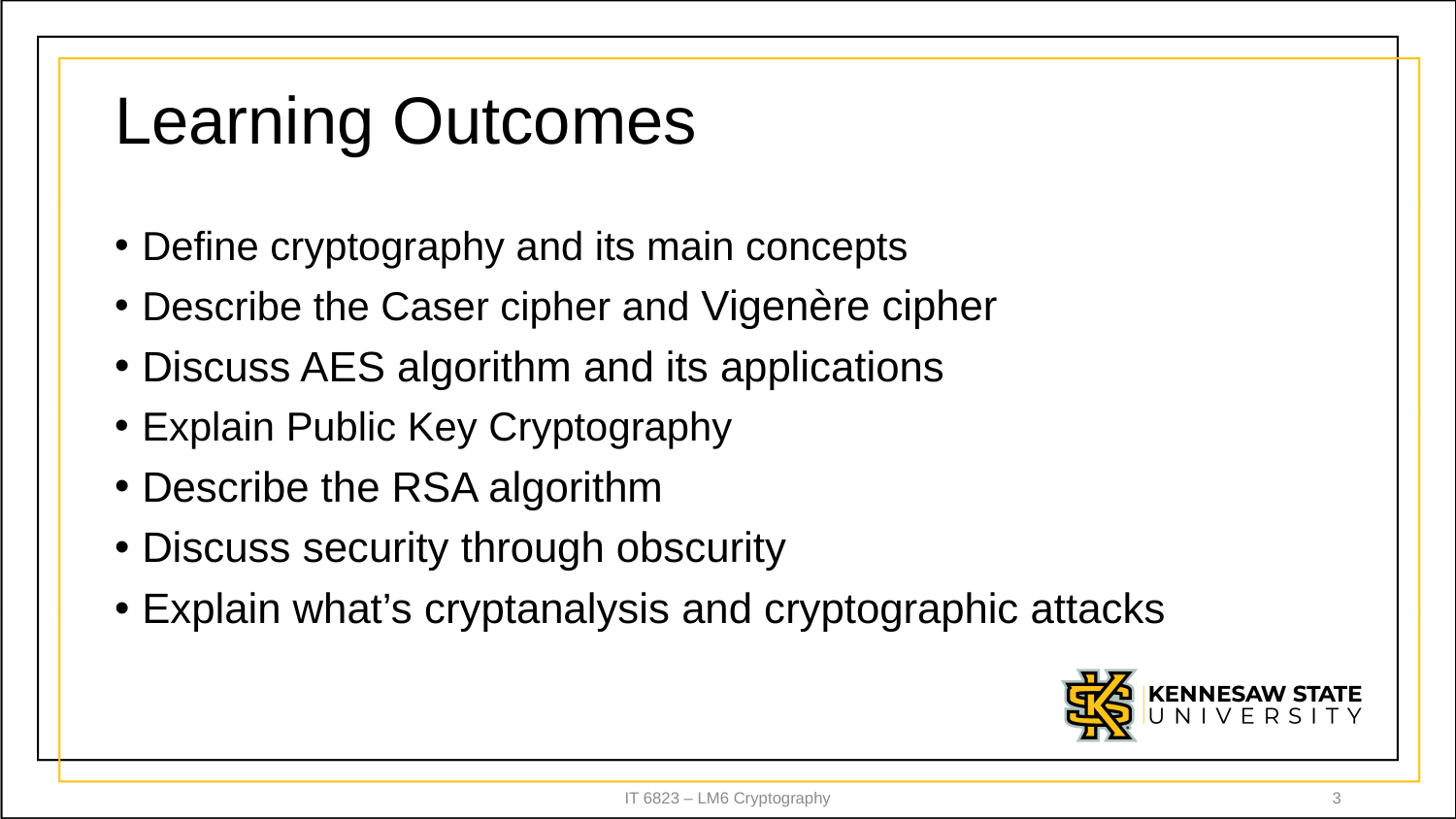

# Learning Outcomes
Define cryptography and its main concepts
Describe the Caser cipher and Vigenère cipher
Discuss AES algorithm and its applications
Explain Public Key Cryptography
Describe the RSA algorithm
Discuss security through obscurity
Explain what’s cryptanalysis and cryptographic attacks

IT 6823 – LM6 Cryptography
3